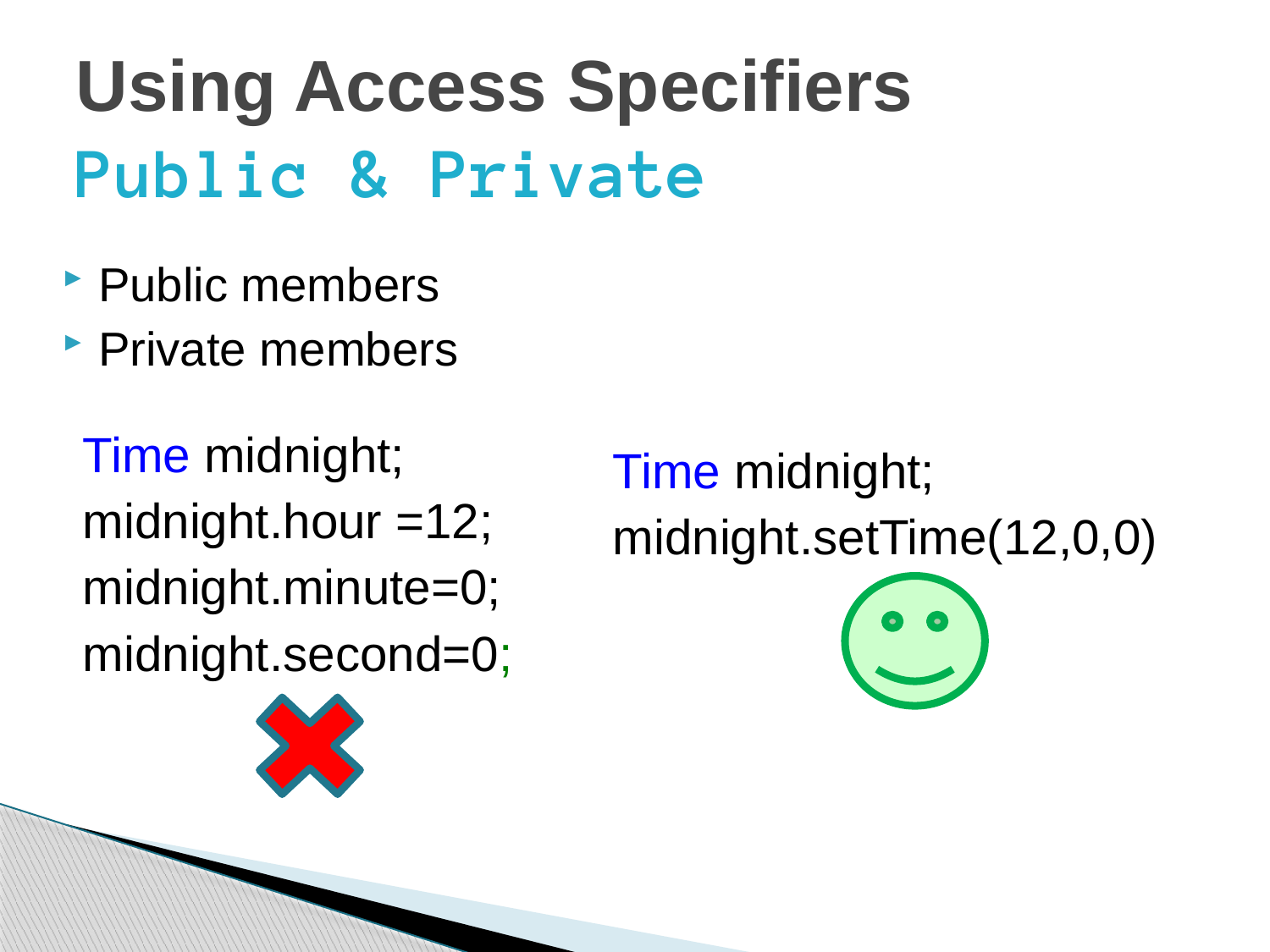

# Using Access Specifiers Public & Private
Public members
Private members

Time midnight;
midnight.setTime(12,0,0)

Time midnight;
midnight.hour =12;
midnight.minute=0;
midnight.second=0;